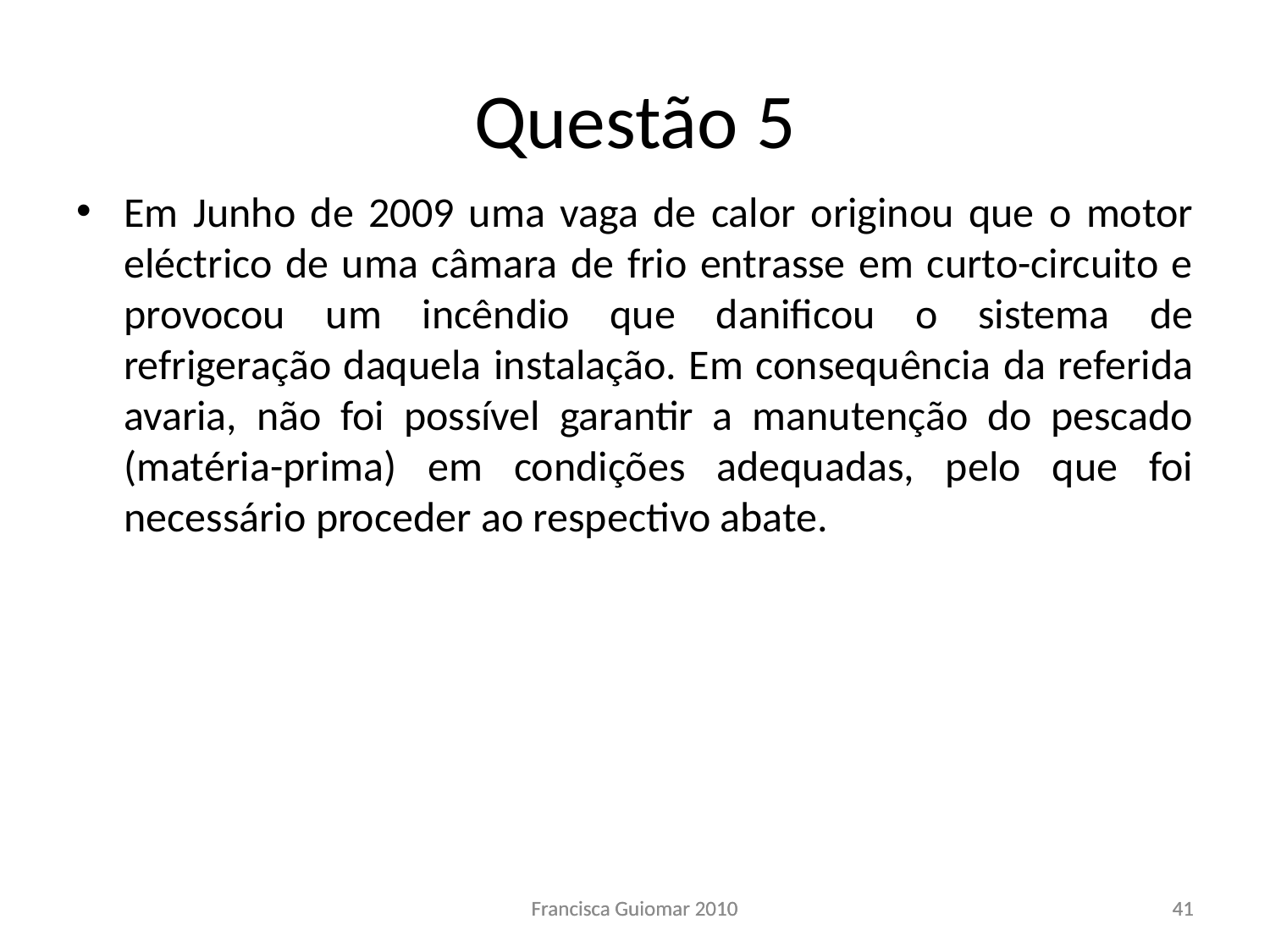

# Questão 5
Em Junho de 2009 uma vaga de calor originou que o motor eléctrico de uma câmara de frio entrasse em curto-circuito e provocou um incêndio que danificou o sistema de refrigeração daquela instalação. Em consequência da referida avaria, não foi possível garantir a manutenção do pescado (matéria-prima) em condições adequadas, pelo que foi necessário proceder ao respectivo abate.
Francisca Guiomar 2010
Francisca Guiomar 2010
41
41